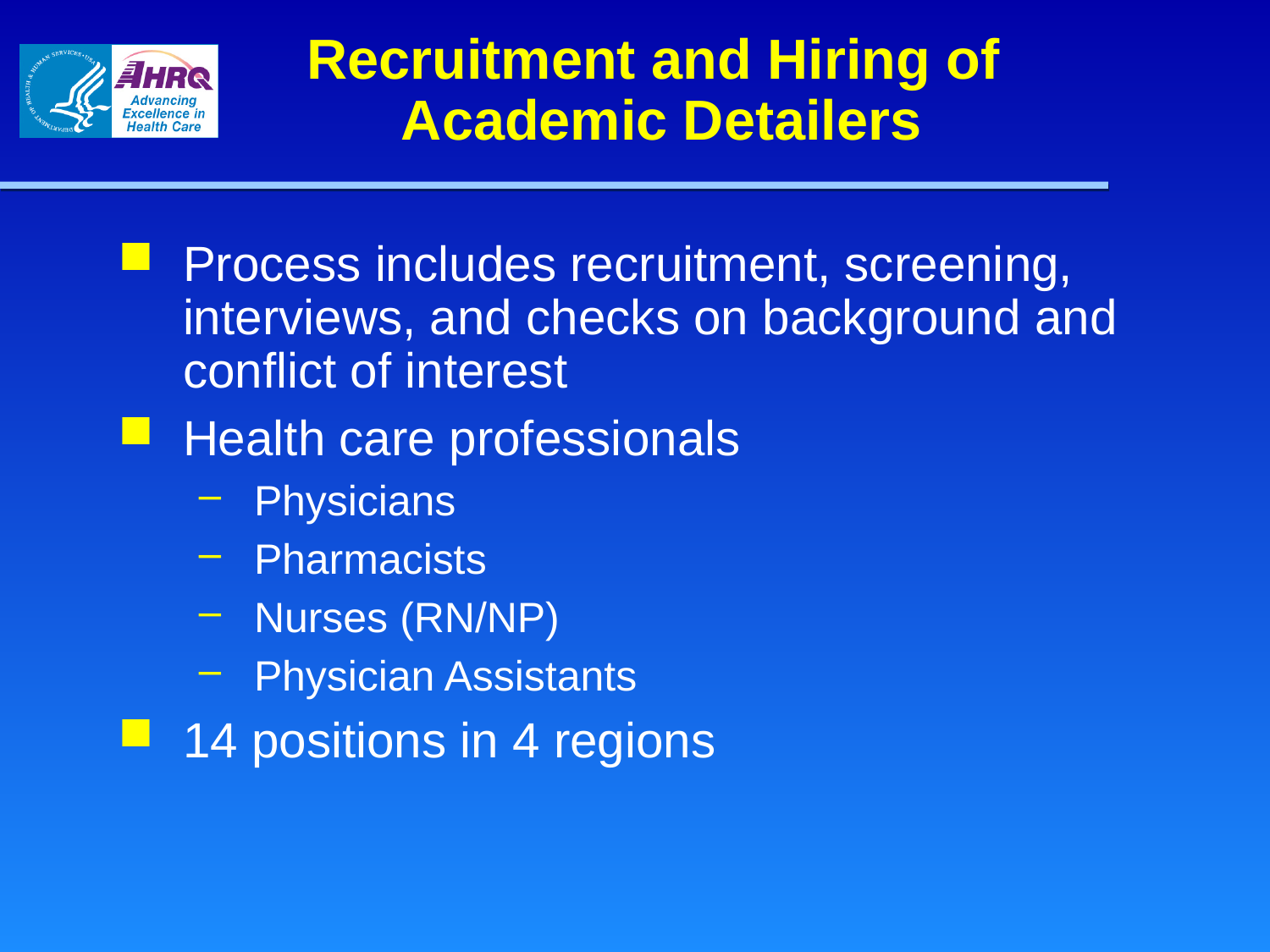

Recruitment and Hiring of
Academic Detailers
Process includes recruitment, screening, interviews, and checks on background and conflict of interest
Health care professionals
Physicians
Pharmacists
Nurses (RN/NP)
Physician Assistants
14 positions in 4 regions